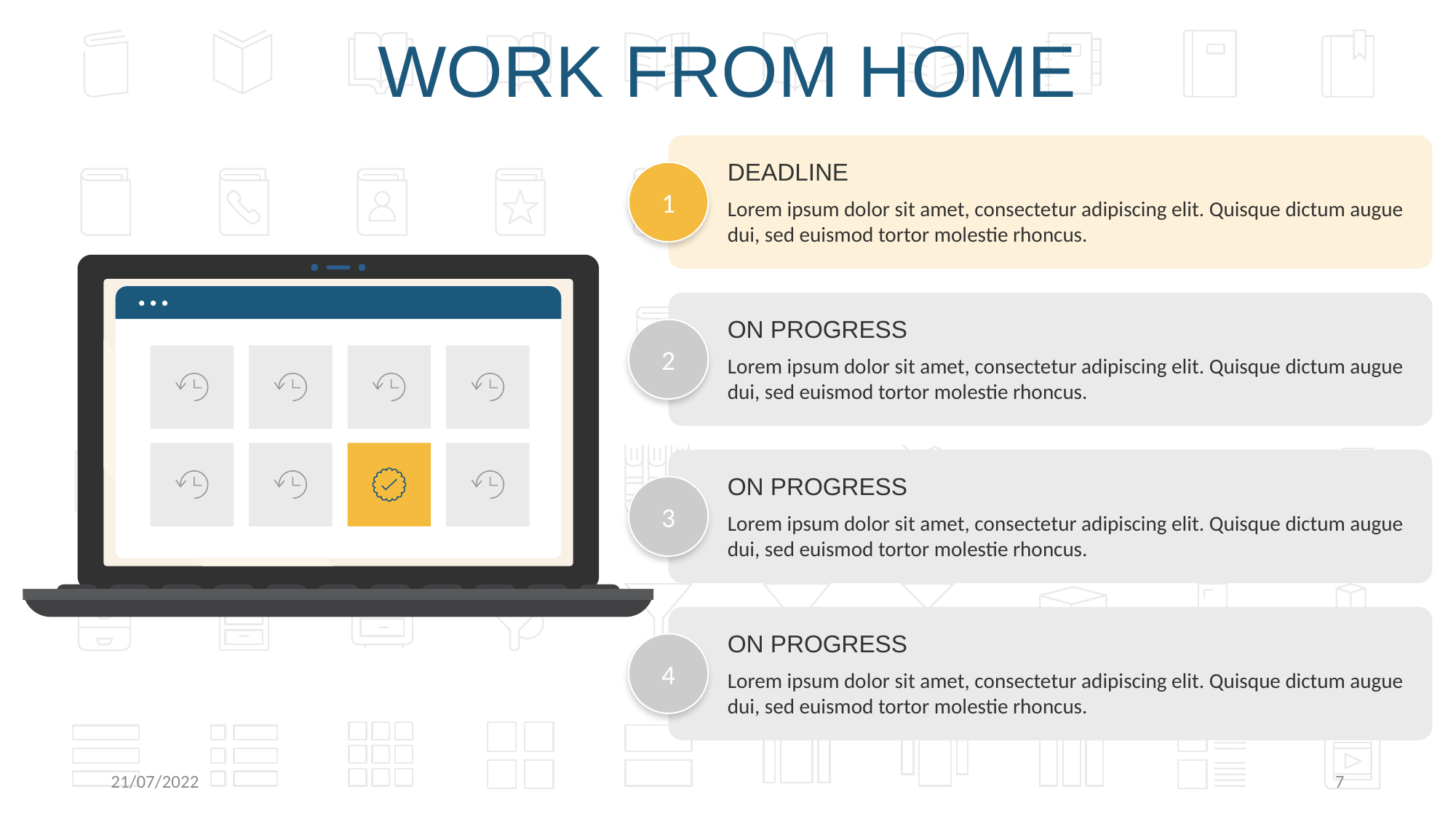

WORK FROM HOME

DEADLINE
Lorem ipsum dolor sit amet, consectetur adipiscing elit. Quisque dictum augue dui, sed euismod tortor molestie rhoncus.
1

ON PROGRESS
Lorem ipsum dolor sit amet, consectetur adipiscing elit. Quisque dictum augue dui, sed euismod tortor molestie rhoncus.
2

ON PROGRESS
Lorem ipsum dolor sit amet, consectetur adipiscing elit. Quisque dictum augue dui, sed euismod tortor molestie rhoncus.
3

ON PROGRESS
Lorem ipsum dolor sit amet, consectetur adipiscing elit. Quisque dictum augue dui, sed euismod tortor molestie rhoncus.
4
21/07/2022
7